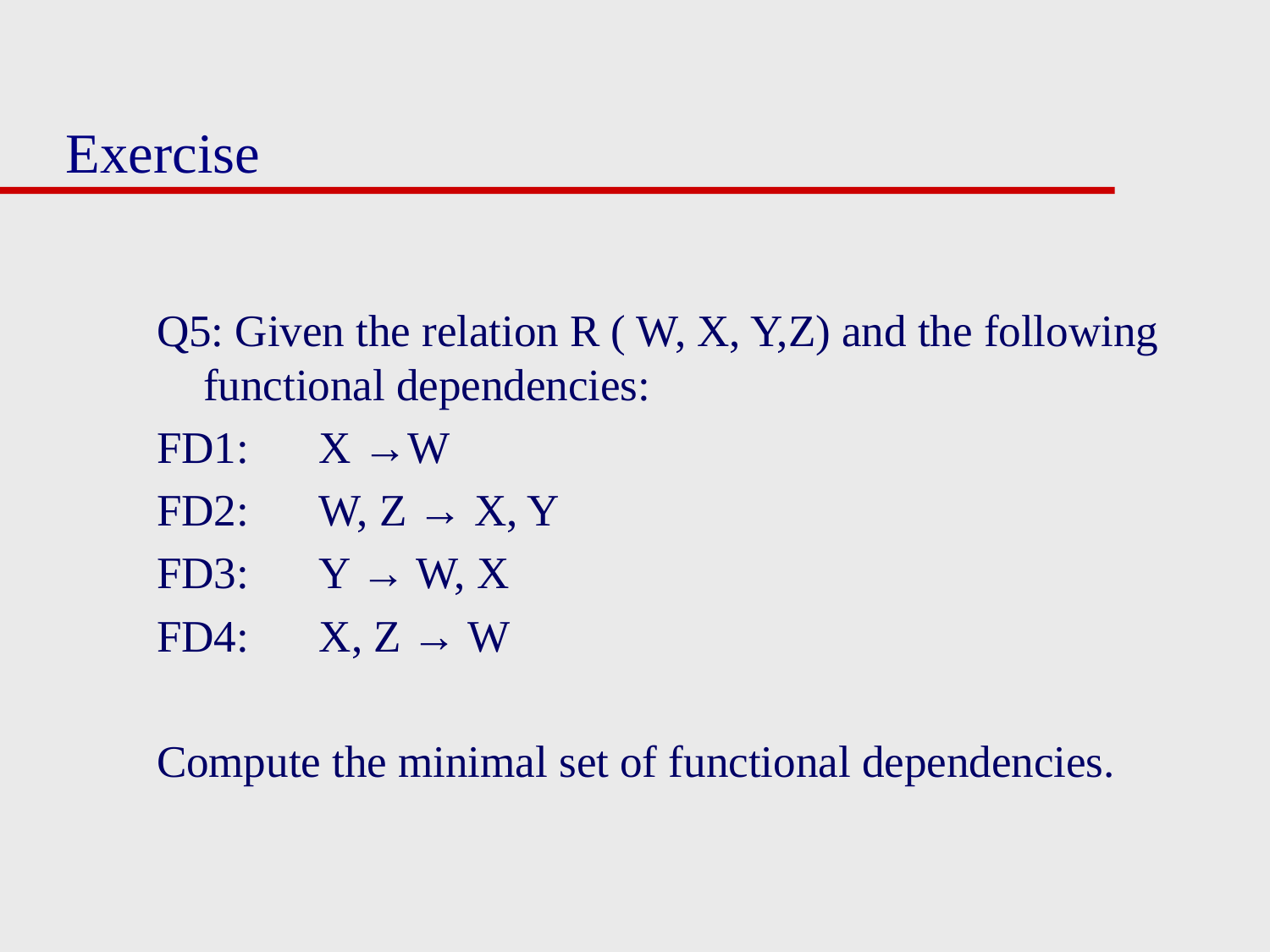

# Exercise

Q5: Given the relation R ( W, X, Y,Z) and the following functional dependencies:
FD1:	X →W
FD2:	W, Z → X, Y
FD3:	Y → W, X
FD4:	X, Z → W

Compute the minimal set of functional dependencies.